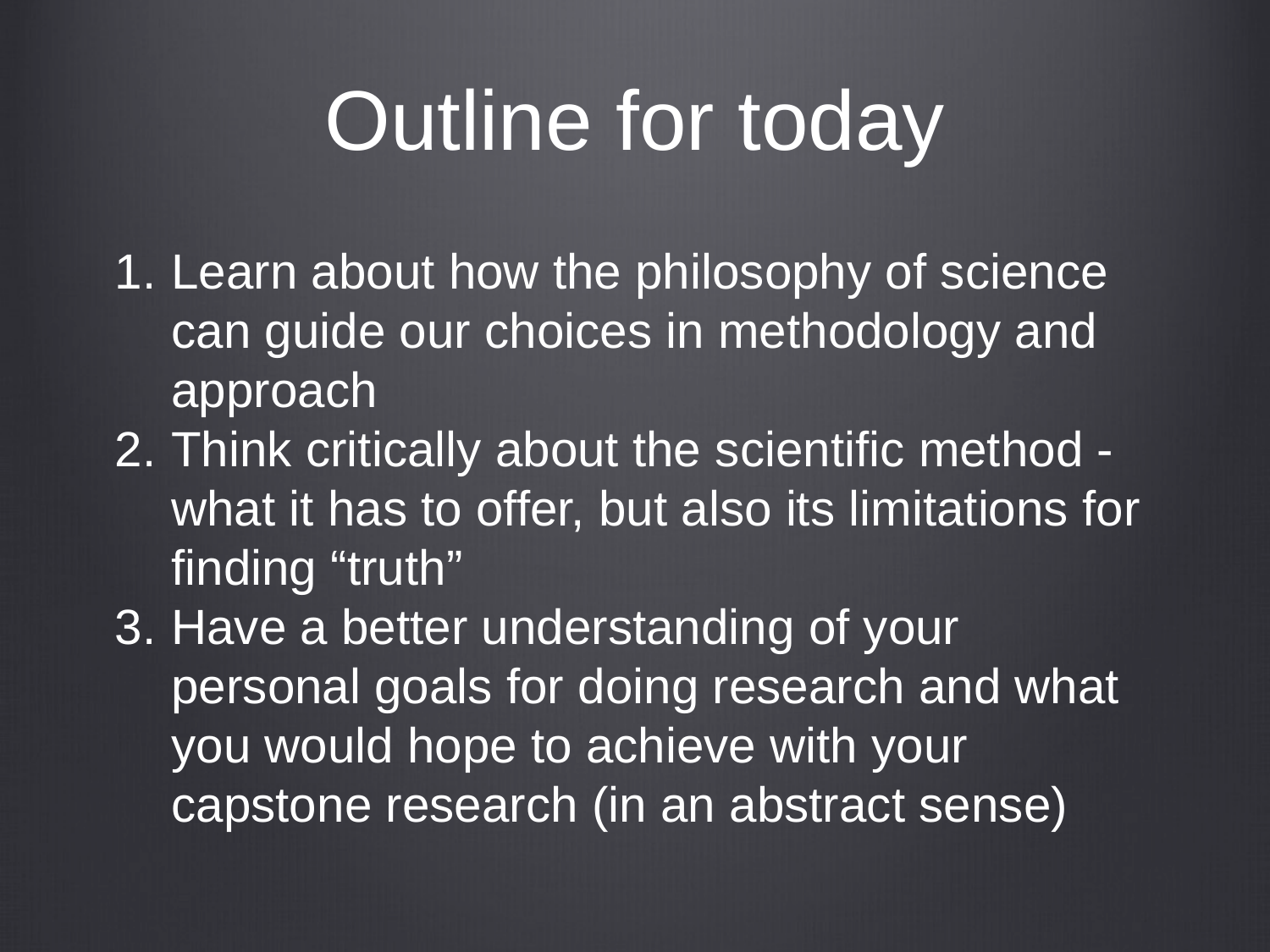

# Outline for today
Learn about how the philosophy of science can guide our choices in methodology and approach
Think critically about the scientific method - what it has to offer, but also its limitations for finding “truth”
Have a better understanding of your personal goals for doing research and what you would hope to achieve with your capstone research (in an abstract sense)